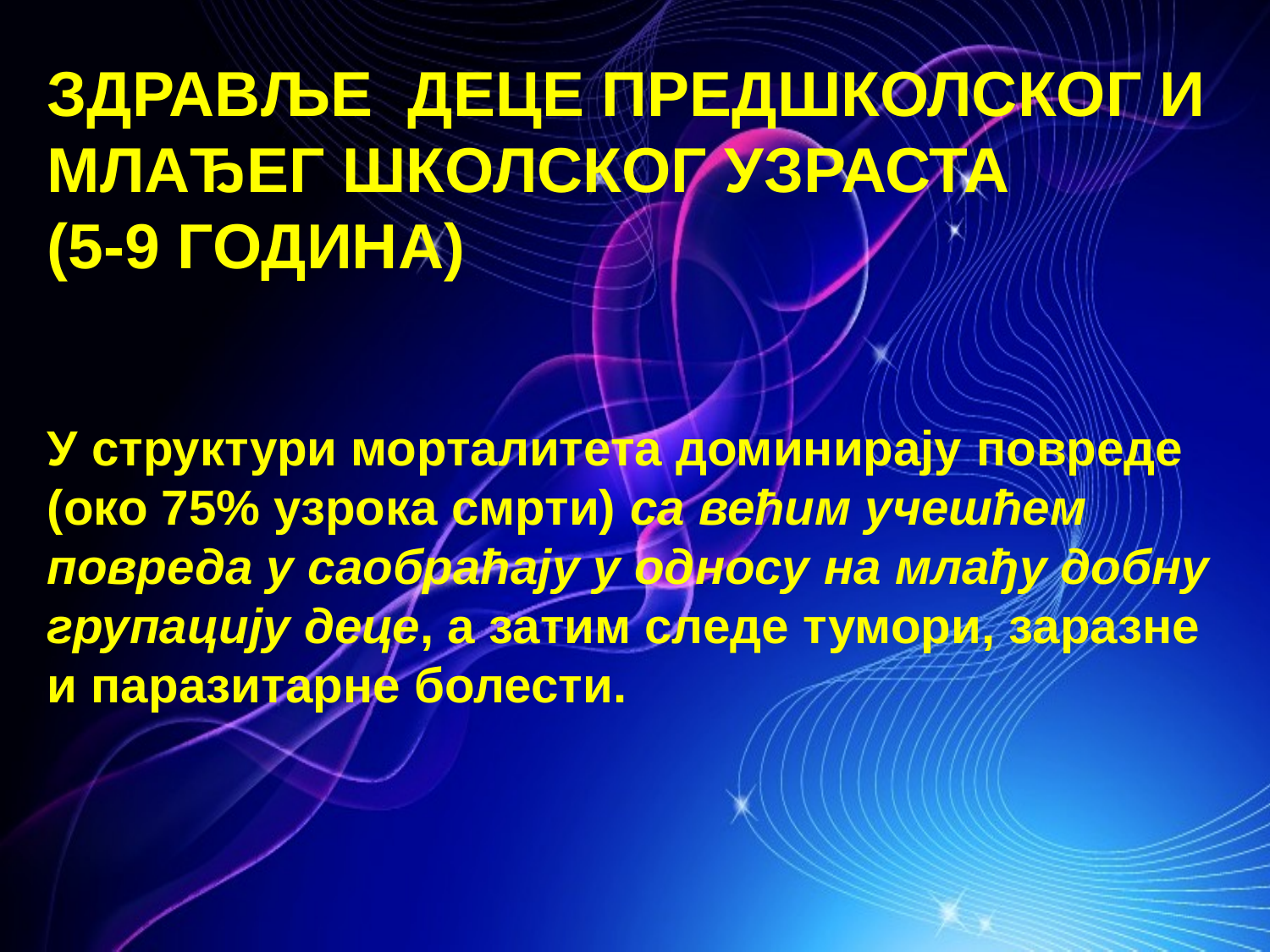

ЗДРАВЉЕ  ДЕЦЕ ПРЕДШКОЛСКОГ И МЛАЂЕГ ШКОЛСКОГ УЗРАСТА
(5-9 ГОДИНА)

У структури морталитета доминирају повреде (око 75% узрока смрти) са већим учешћем повреда у саобраћају у односу на млађу добну групацију деце, а затим следе тумори, заразне и паразитарне болести.